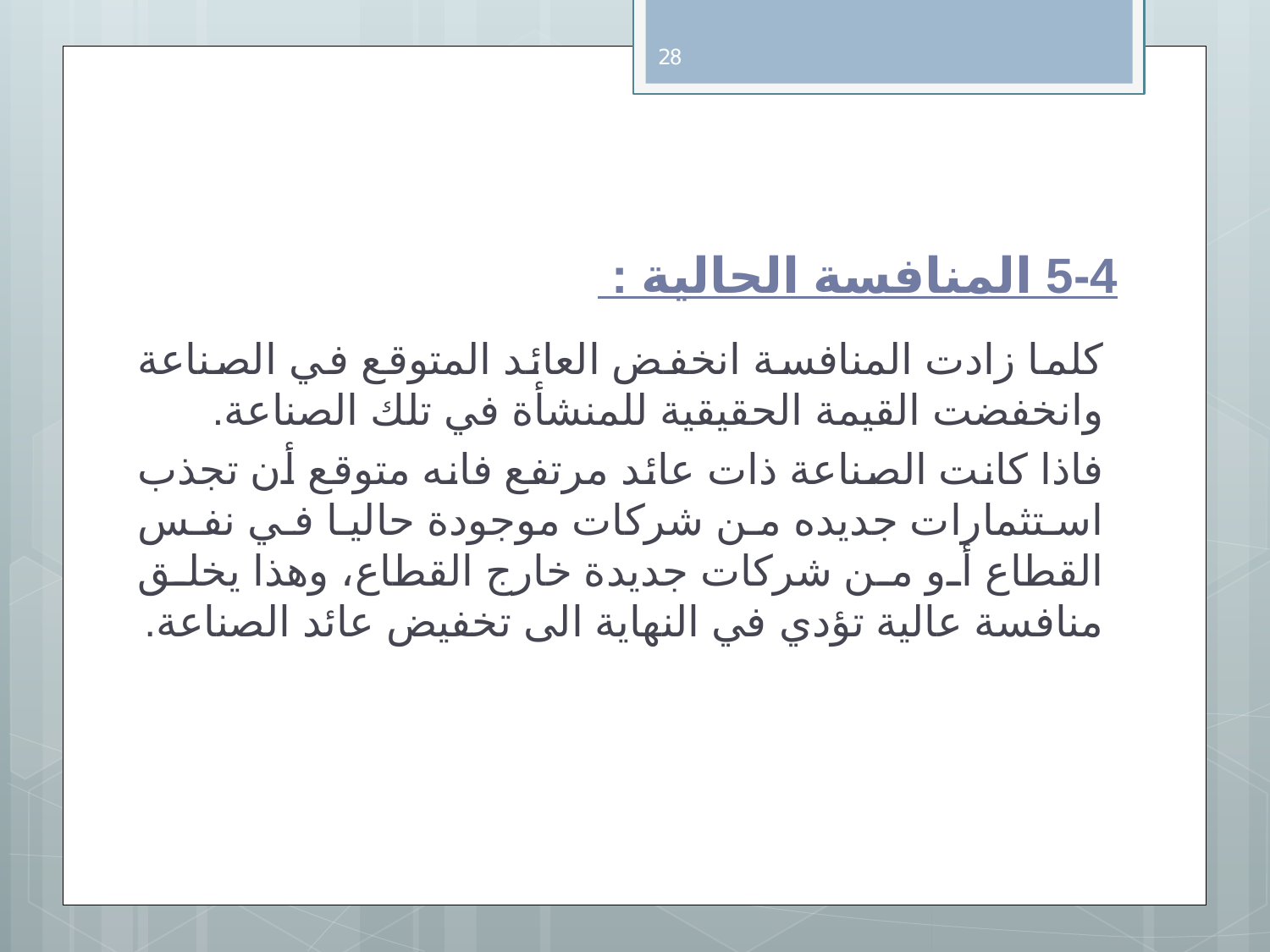

28
# 5-4 المنافسة الحالية :
كلما زادت المنافسة انخفض العائد المتوقع في الصناعة وانخفضت القيمة الحقيقية للمنشأة في تلك الصناعة.
فاذا كانت الصناعة ذات عائد مرتفع فانه متوقع أن تجذب استثمارات جديده من شركات موجودة حاليا في نفس القطاع أو من شركات جديدة خارج القطاع، وهذا يخلق منافسة عالية تؤدي في النهاية الى تخفيض عائد الصناعة.